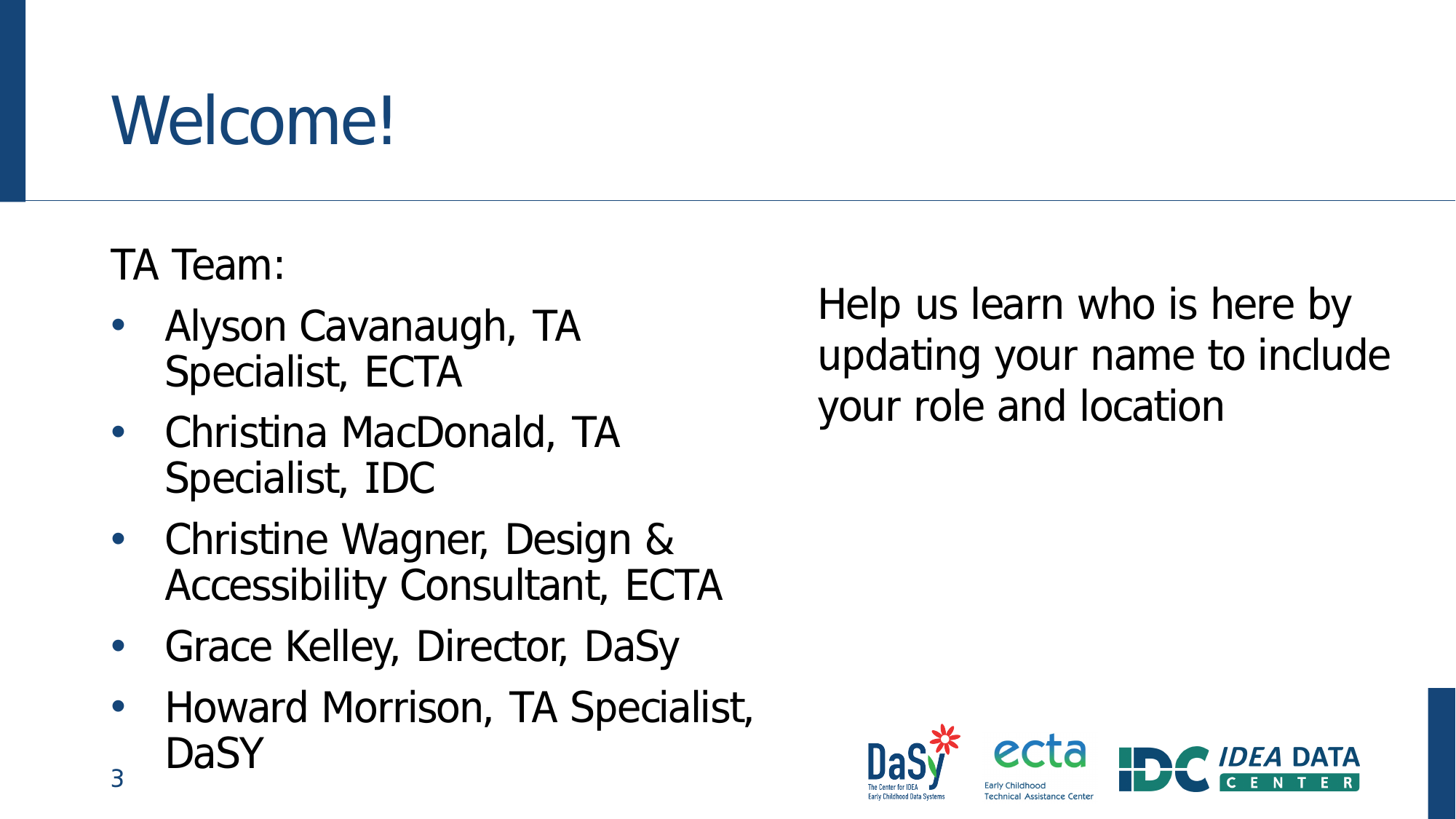

# Welcome!
TA Team:
Alyson Cavanaugh, TA Specialist, ECTA
Christina MacDonald, TA Specialist, IDC
Christine Wagner, Design & Accessibility Consultant, ECTA
Grace Kelley, Director, DaSy
Howard Morrison, TA Specialist, DaSY

Help us learn who is here by updating your name to include your role and location